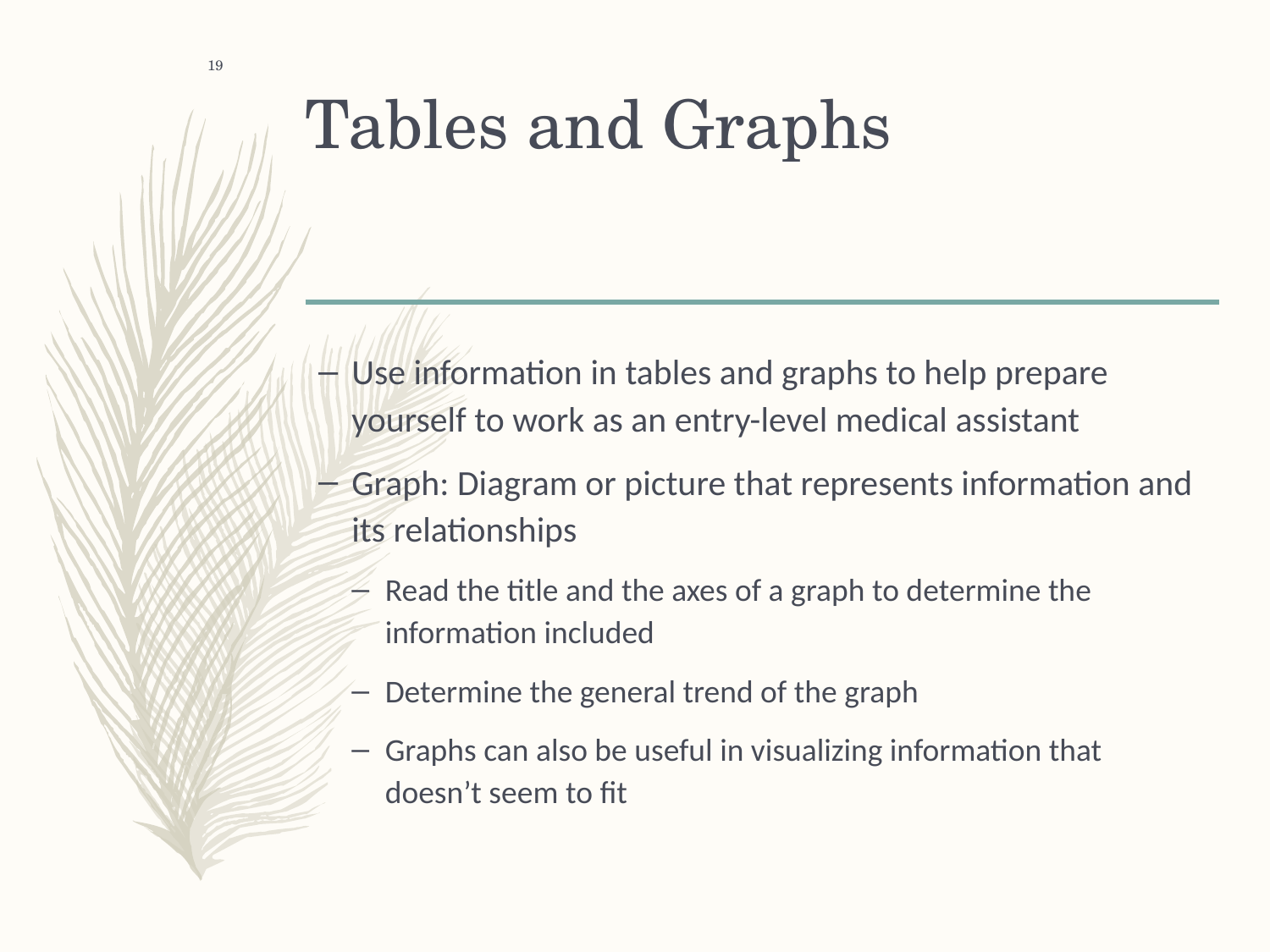

# Tables and Graphs
 19

Use information in tables and graphs to help prepare yourself to work as an entry-level medical assistant
Graph: Diagram or picture that represents information and its relationships
Read the title and the axes of a graph to determine the information included
Determine the general trend of the graph
Graphs can also be useful in visualizing information that doesn’t seem to fit